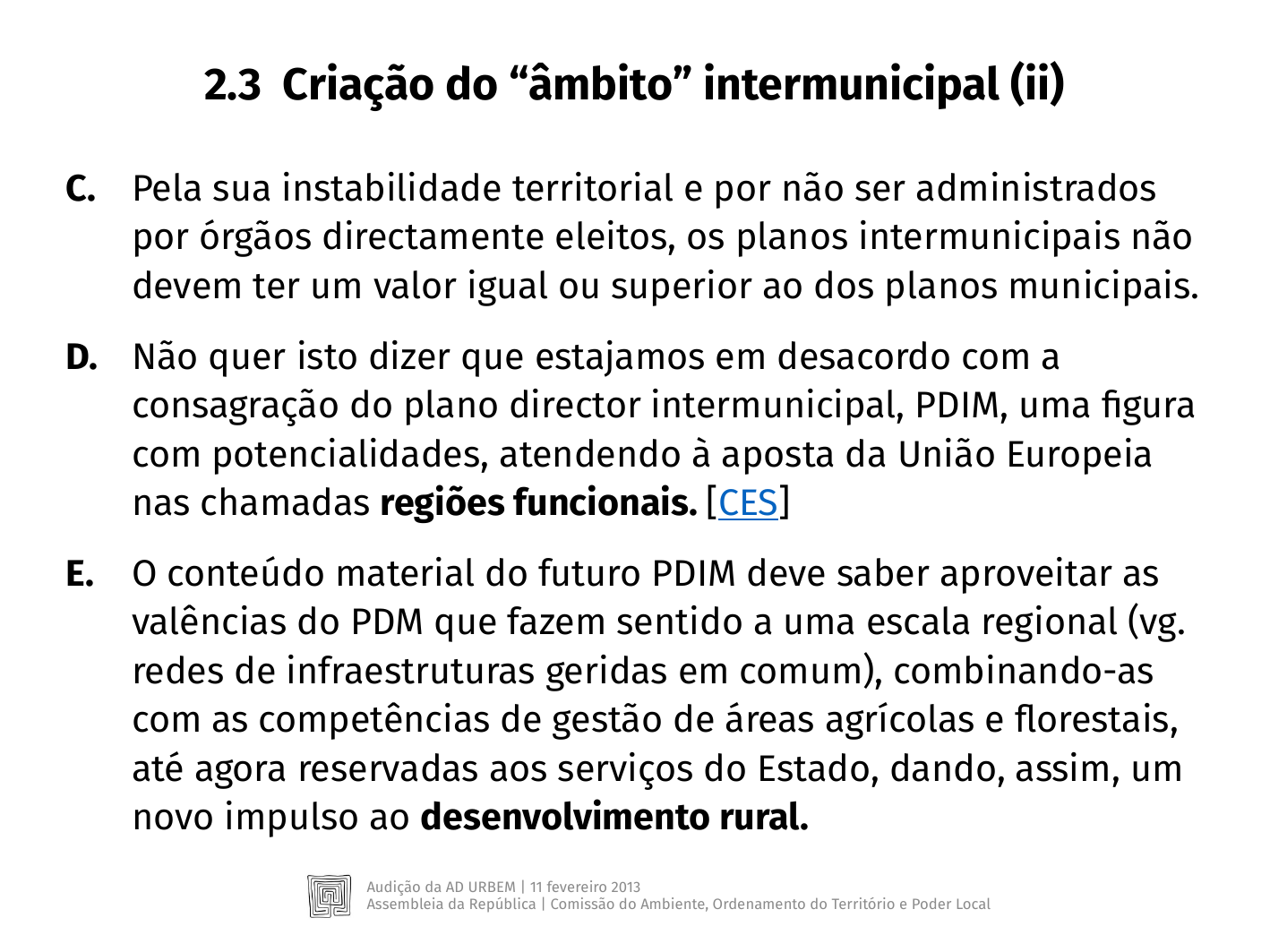

# 2.3  Criação do “âmbito” intermunicipal (ii)
C.	Pela sua instabilidade territorial e por não ser administrados por órgãos directamente eleitos, os planos intermunicipais não devem ter um valor igual ou superior ao dos planos municipais.
D.	Não quer isto dizer que estajamos em desacordo com a consagração do plano director intermunicipal, PDIM, uma figura com potencialidades, atendendo à aposta da União Europeia nas chamadas regiões funcionais. [CES]
E.	O conteúdo material do futuro PDIM deve saber aproveitar as valências do PDM que fazem sentido a uma escala regional (vg. redes de infraestruturas geridas em comum), combinando-as com as competências de gestão de áreas agrícolas e florestais, até agora reservadas aos serviços do Estado, dando, assim, um novo impulso ao desenvolvimento rural.
Audição da Ad Urbem | 11 fevereiro 2013
Assembleia da República | Comissão do Ambiente, Ordenamento do Território e Poder Local